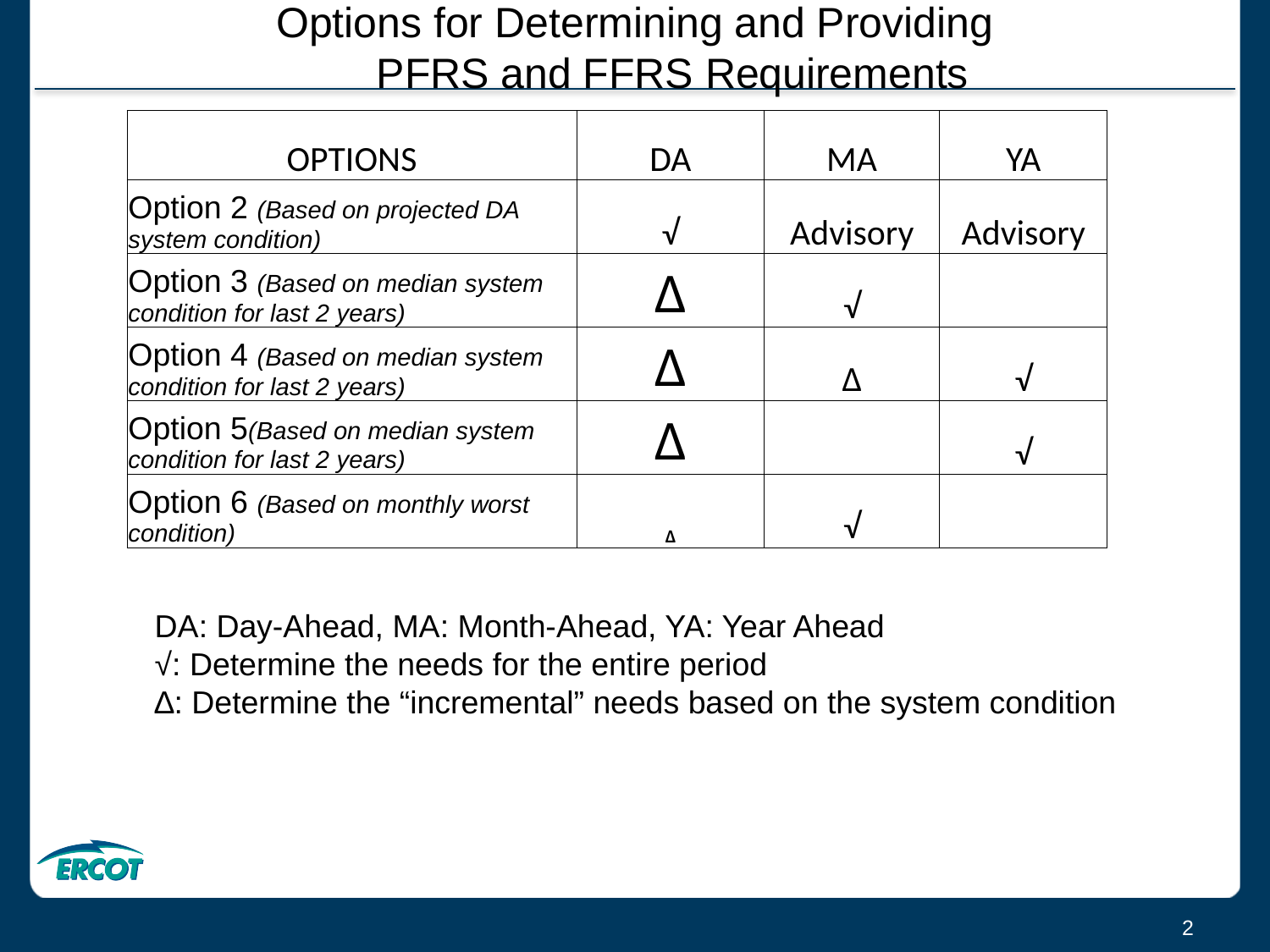

# Options for Determining and Providing PFRS and FFRS Requirements
| OPTIONS | DA | MA | YA |
| --- | --- | --- | --- |
| Option 2 (Based on projected DA system condition) | √ | Advisory | Advisory |
| Option 3 (Based on median system condition for last 2 years) | ∆ | √ |  |
| Option 4 (Based on median system condition for last 2 years) | ∆ | ∆ | √ |
| Option 5(Based on median system condition for last 2 years) | ∆ |  | √ |
| Option 6 (Based on monthly worst condition) | ∆ | √ |  |

DA: Day-Ahead, MA: Month-Ahead, YA: Year Ahead
√: Determine the needs for the entire period
∆: Determine the “incremental” needs based on the system condition
2